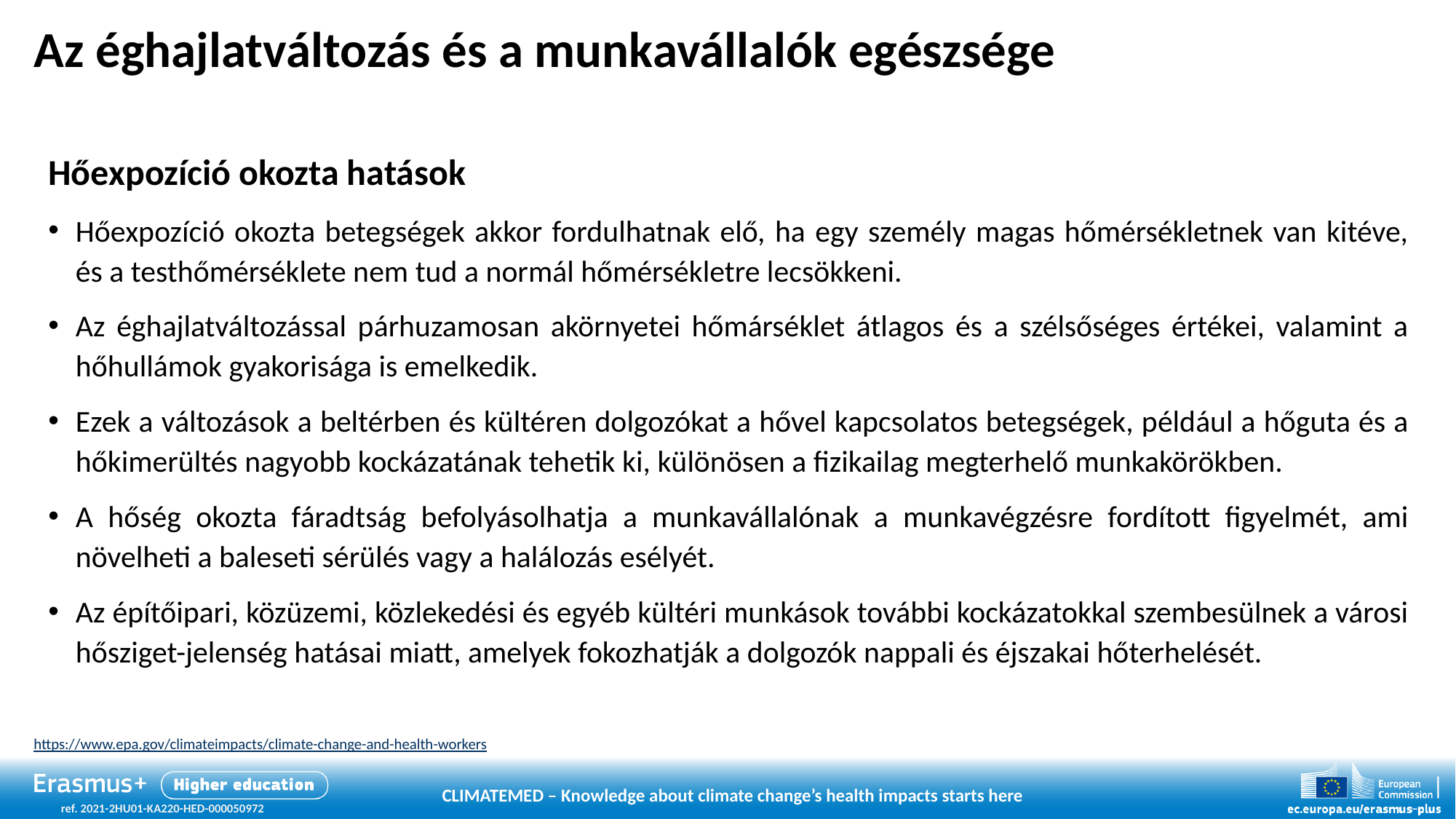

# Az éghajlatváltozás és a munkavállalók egészsége
Hőexpozíció okozta hatások
Hőexpozíció okozta betegségek akkor fordulhatnak elő, ha egy személy magas hőmérsékletnek van kitéve, és a testhőmérséklete nem tud a normál hőmérsékletre lecsökkeni.
Az éghajlatváltozással párhuzamosan akörnyetei hőmárséklet átlagos és a szélsőséges értékei, valamint a hőhullámok gyakorisága is emelkedik.
Ezek a változások a beltérben és kültéren dolgozókat a hővel kapcsolatos betegségek, például a hőguta és a hőkimerültés nagyobb kockázatának tehetik ki, különösen a fizikailag megterhelő munkakörökben.
A hőség okozta fáradtság befolyásolhatja a munkavállalónak a munkavégzésre fordított figyelmét, ami növelheti a baleseti sérülés vagy a halálozás esélyét.
Az építőipari, közüzemi, közlekedési és egyéb kültéri munkások további kockázatokkal szembesülnek a városi hősziget-jelenség hatásai miatt, amelyek fokozhatják a dolgozók nappali és éjszakai hőterhelését.
https://www.epa.gov/climateimpacts/climate-change-and-health-workers